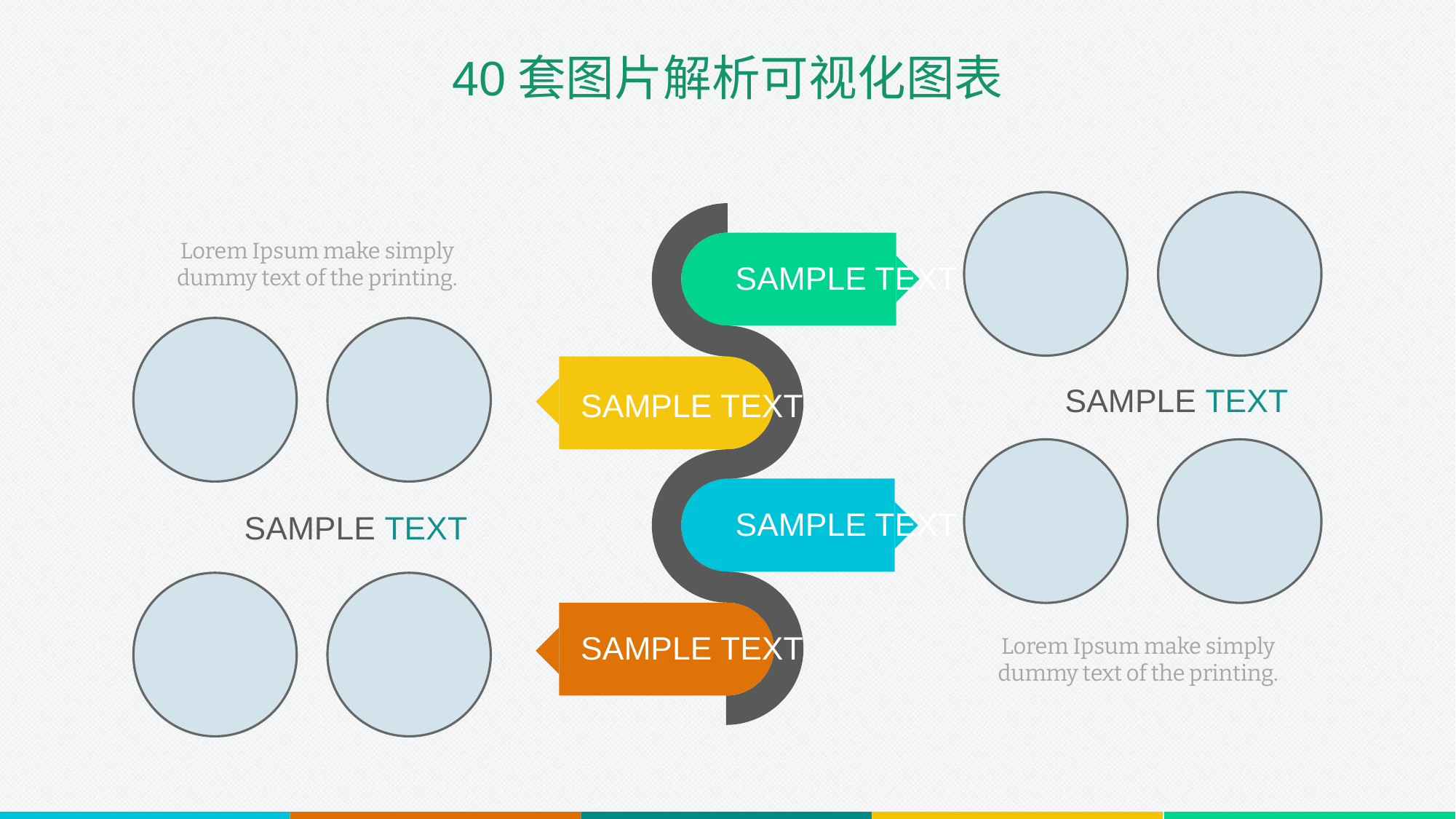

Lorem Ipsum make simply dummy text of the printing.

SAMPLE TEXT

SAMPLE TEXT

SAMPLE TEXT

SAMPLE TEXT

SAMPLE TEXT

SAMPLE TEXT
Lorem Ipsum make simply dummy text of the printing.